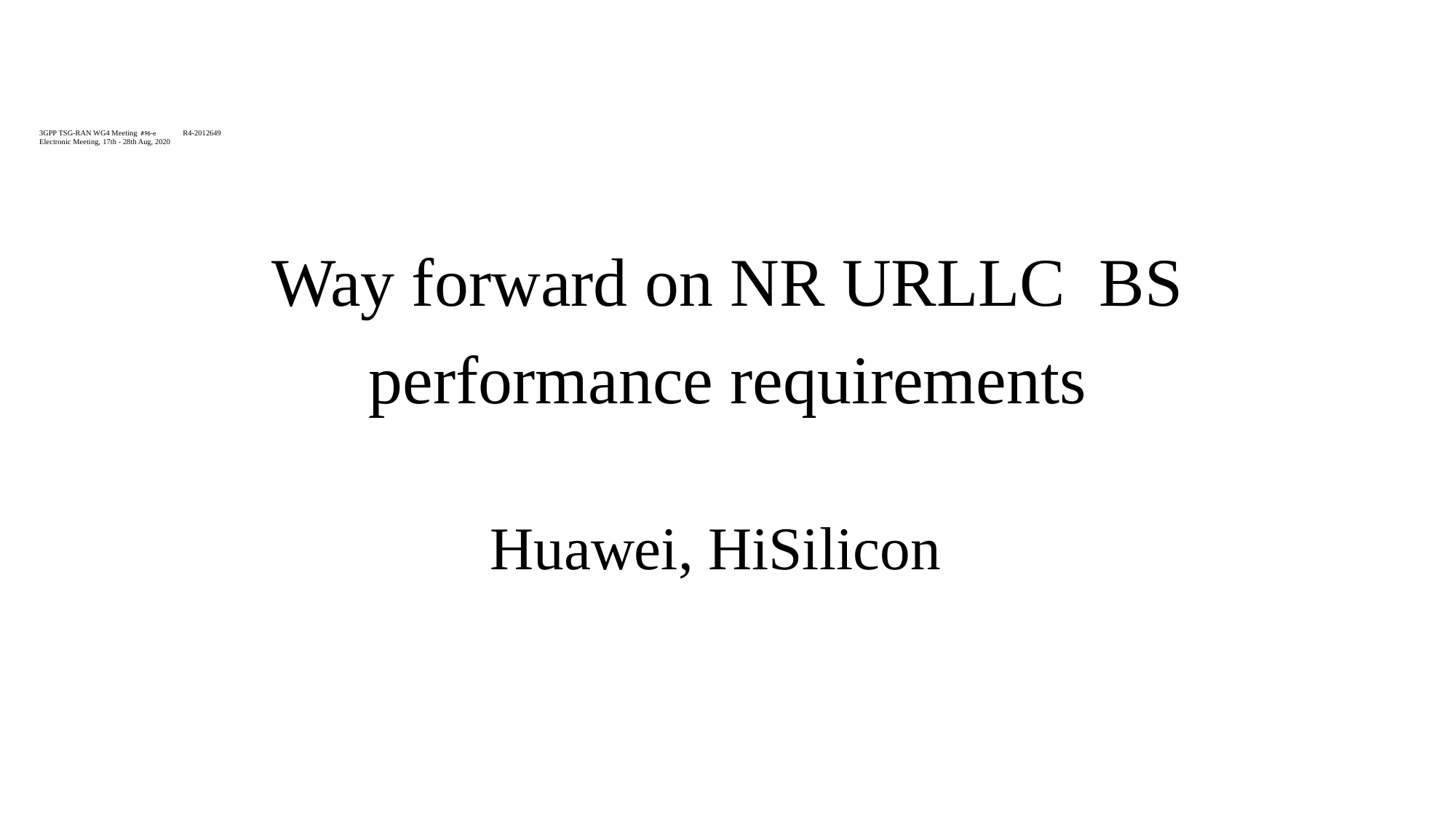

# 3GPP TSG-RAN WG4 Meeting  #96-e				             R4-2012649 Electronic Meeting, 17th - 28th Aug, 2020
Way forward on NR URLLC  BS performance requirements
Huawei, HiSilicon